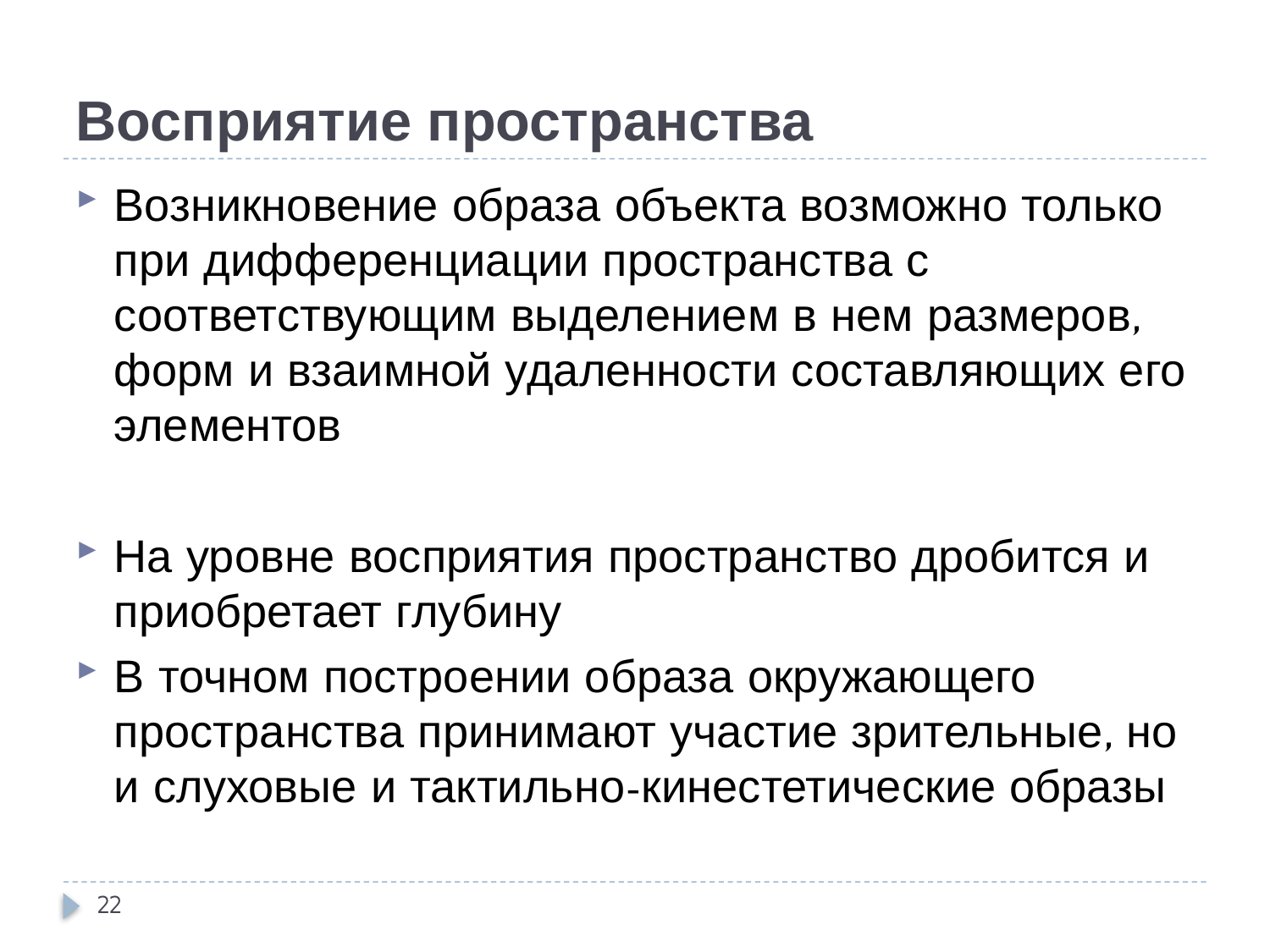

# Восприятие пространства
Возникновение образа объекта возможно только при дифференциации пространства с соответствующим выделением в нем размеров, форм и взаимной удаленности составляющих его элементов

На уровне восприятия пространство дробится и приобретает глубину
В точном построении образа окружающего пространства принимают участие зрительные, но и слуховые и тактильно-кинестетические образы

22